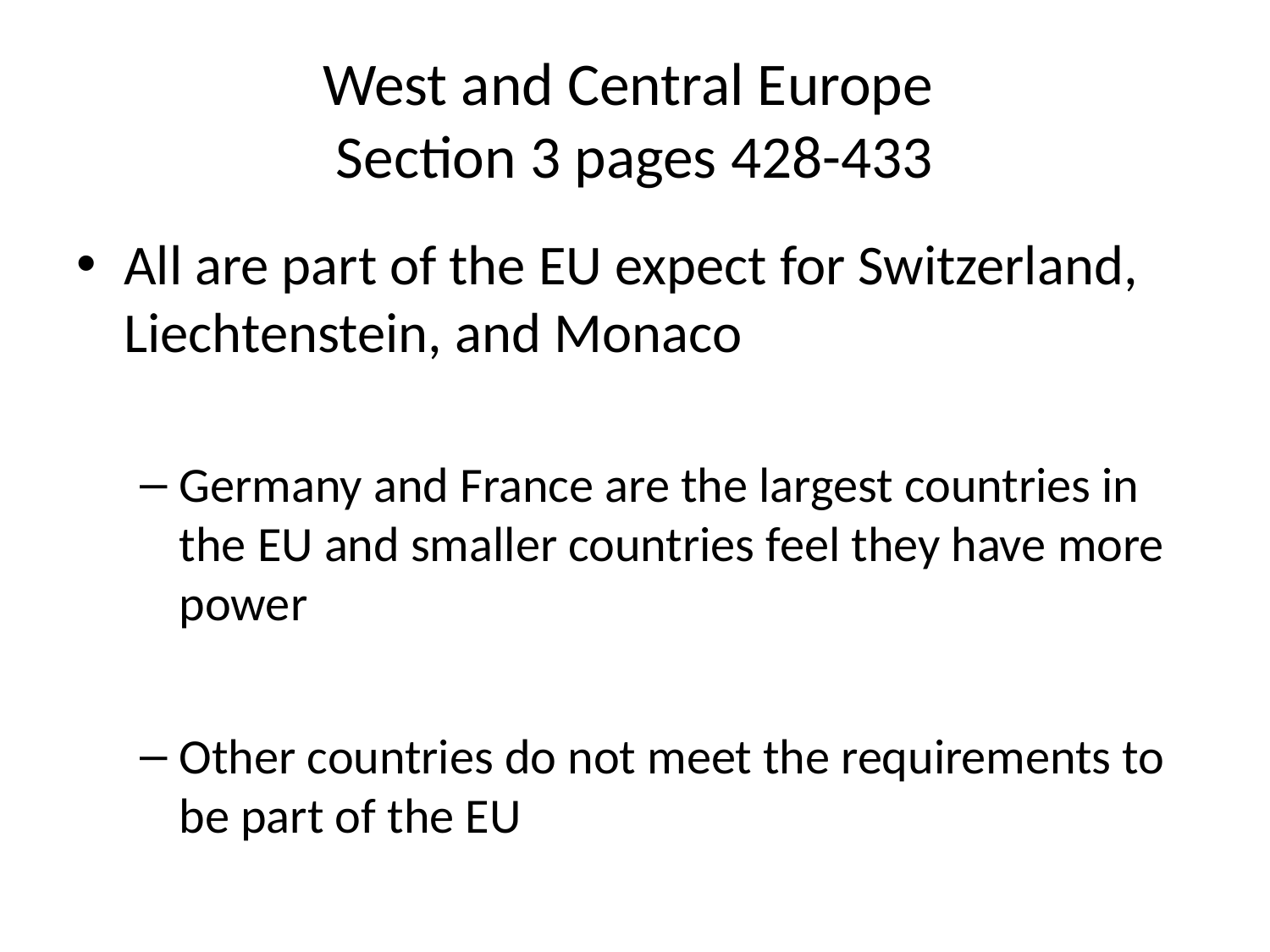

# West and Central Europe Section 3 pages 428-433
All are part of the EU expect for Switzerland, Liechtenstein, and Monaco

Germany and France are the largest countries in the EU and smaller countries feel they have more power

Other countries do not meet the requirements to be part of the EU